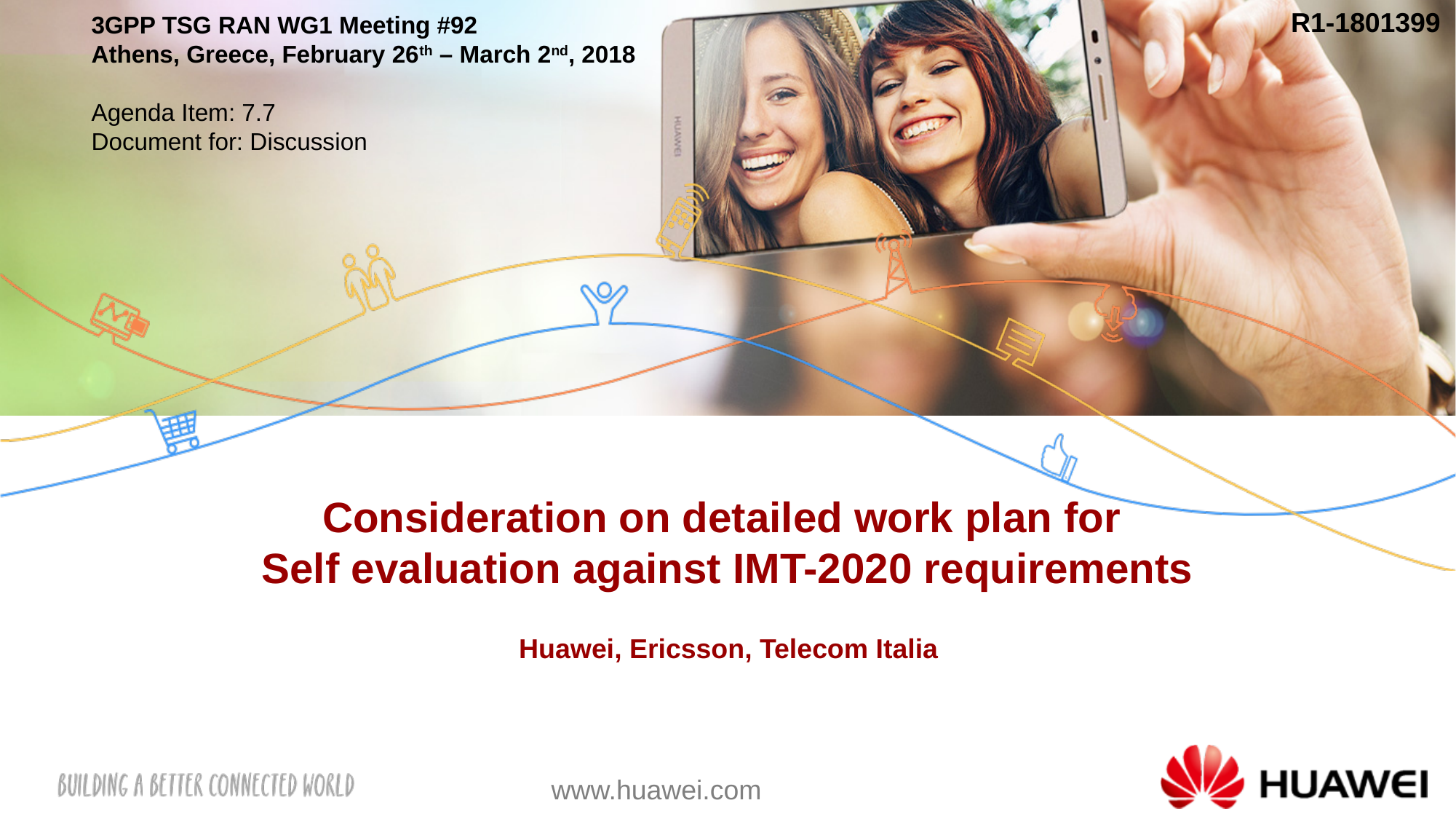

R1-1801399
3GPP TSG RAN WG1 Meeting #92
Athens, Greece, February 26th – March 2nd, 2018

Agenda Item: 7.7
Document for: Discussion

# Consideration on detailed work plan for Self evaluation against IMT-2020 requirements
Huawei, Ericsson, Telecom Italia